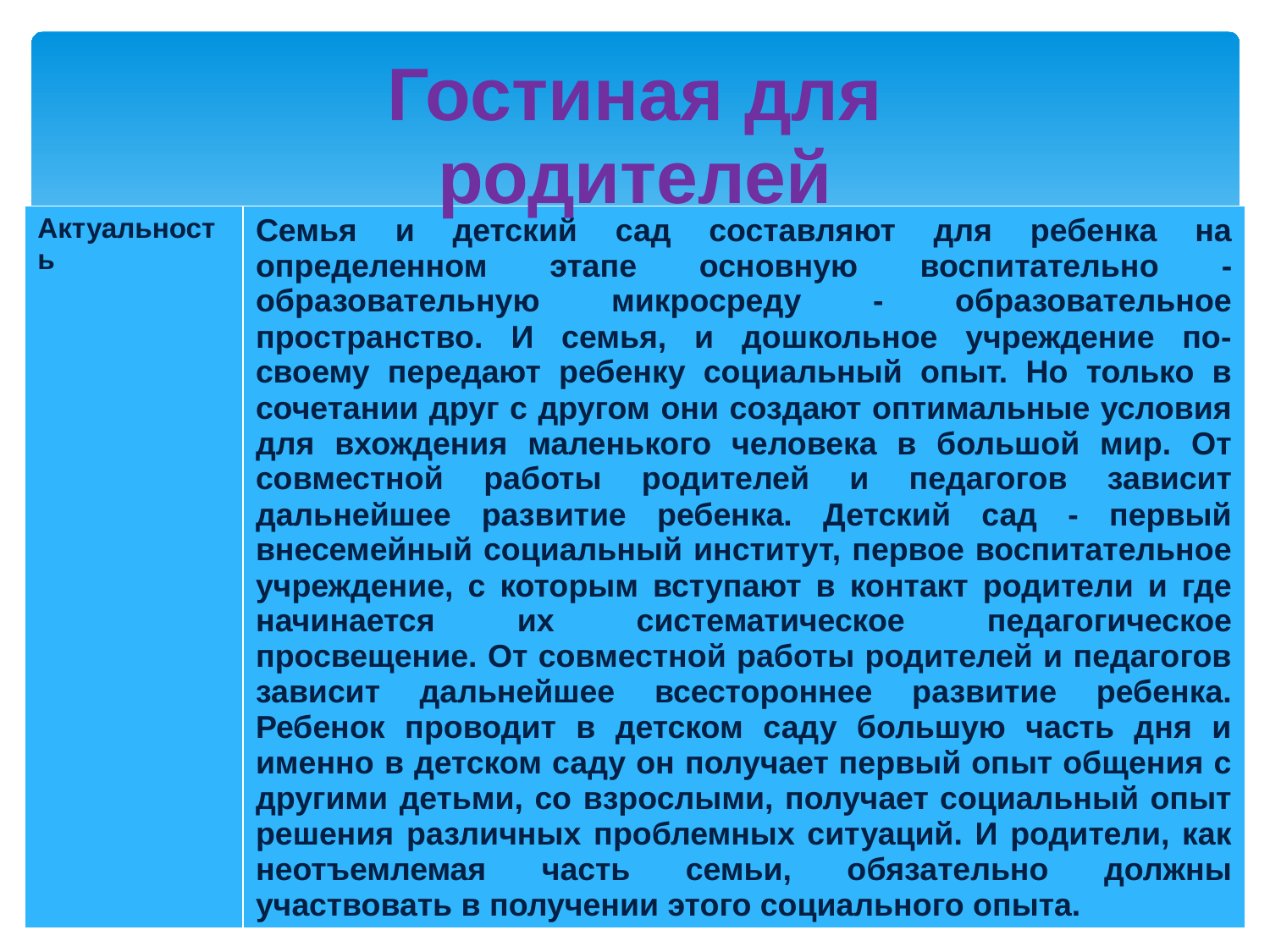

# Гостиная для родителей
| Актуальность | Семья и детский сад составляют для ребенка на определенном этапе основную воспитательно - образовательную микросреду - образовательное пространство. И семья, и дошкольное учреждение по-своему передают ребенку социальный опыт. Но только в сочетании друг с другом они создают оптимальные условия для вхождения маленького человека в большой мир. От совместной работы родителей и педагогов зависит дальнейшее развитие ребенка. Детский сад - первый внесемейный социальный институт, первое воспитательное учреждение, с которым вступают в контакт родители и где начинается их систематическое педагогическое просвещение. От совместной работы родителей и педагогов зависит дальнейшее всестороннее развитие ребенка. Ребенок проводит в детском саду большую часть дня и именно в детском саду он получает первый опыт общения с другими детьми, со взрослыми, получает социальный опыт решения различных проблемных ситуаций. И родители, как неотъемлемая часть семьи, обязательно должны участвовать в получении этого социального опыта. |
| --- | --- |